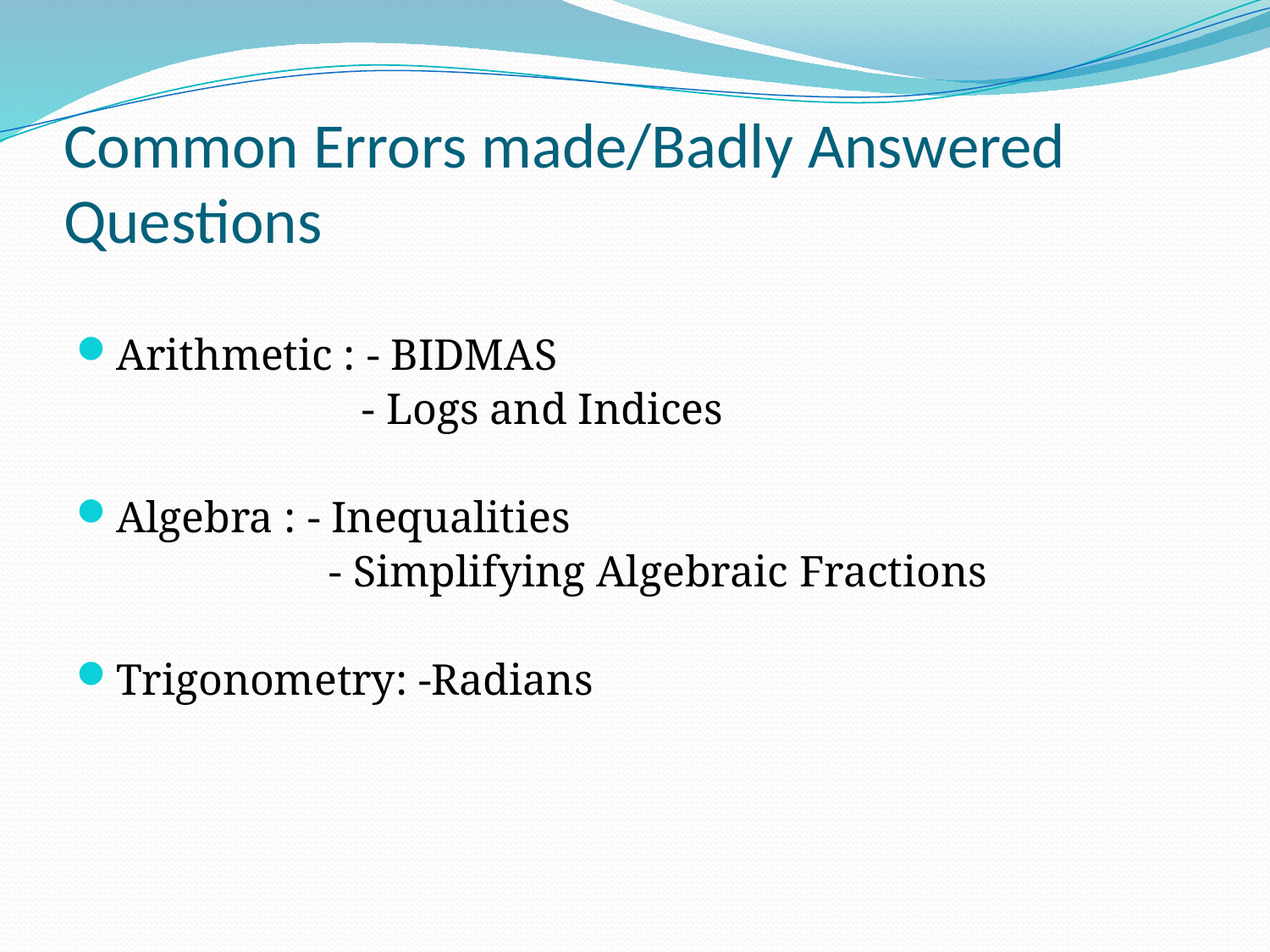

# Common Errors made/Badly Answered Questions

Arithmetic : - BIDMAS
                          - Logs and Indices

Algebra : - Inequalities
		        - Simplifying Algebraic Fractions

Trigonometry: -Radians